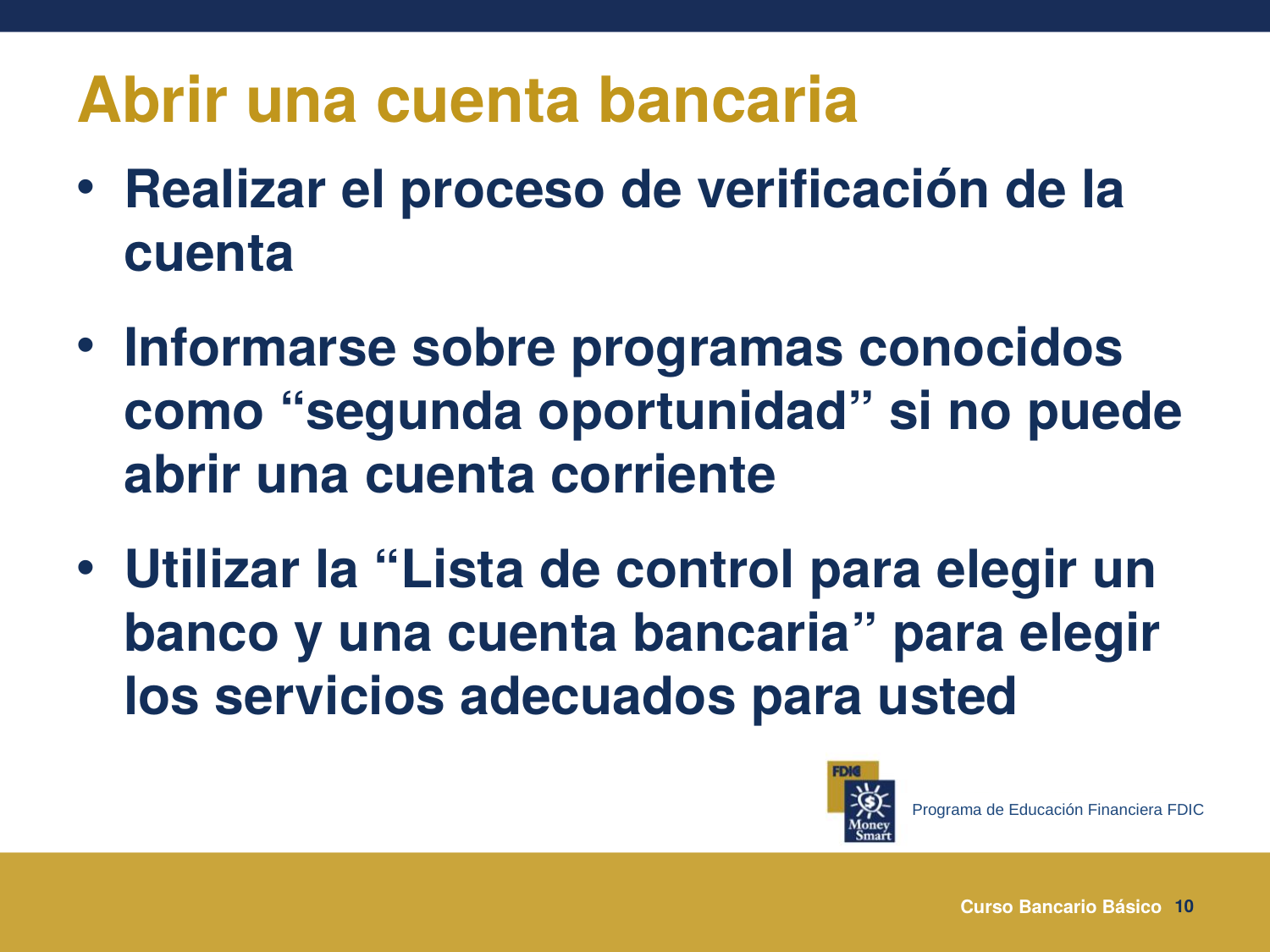

# Abrir una cuenta bancaria
Realizar el proceso de verificación de la cuenta
Informarse sobre programas conocidos como “segunda oportunidad” si no puede abrir una cuenta corriente
Utilizar la “Lista de control para elegir un banco y una cuenta bancaria” para elegir los servicios adecuados para usted